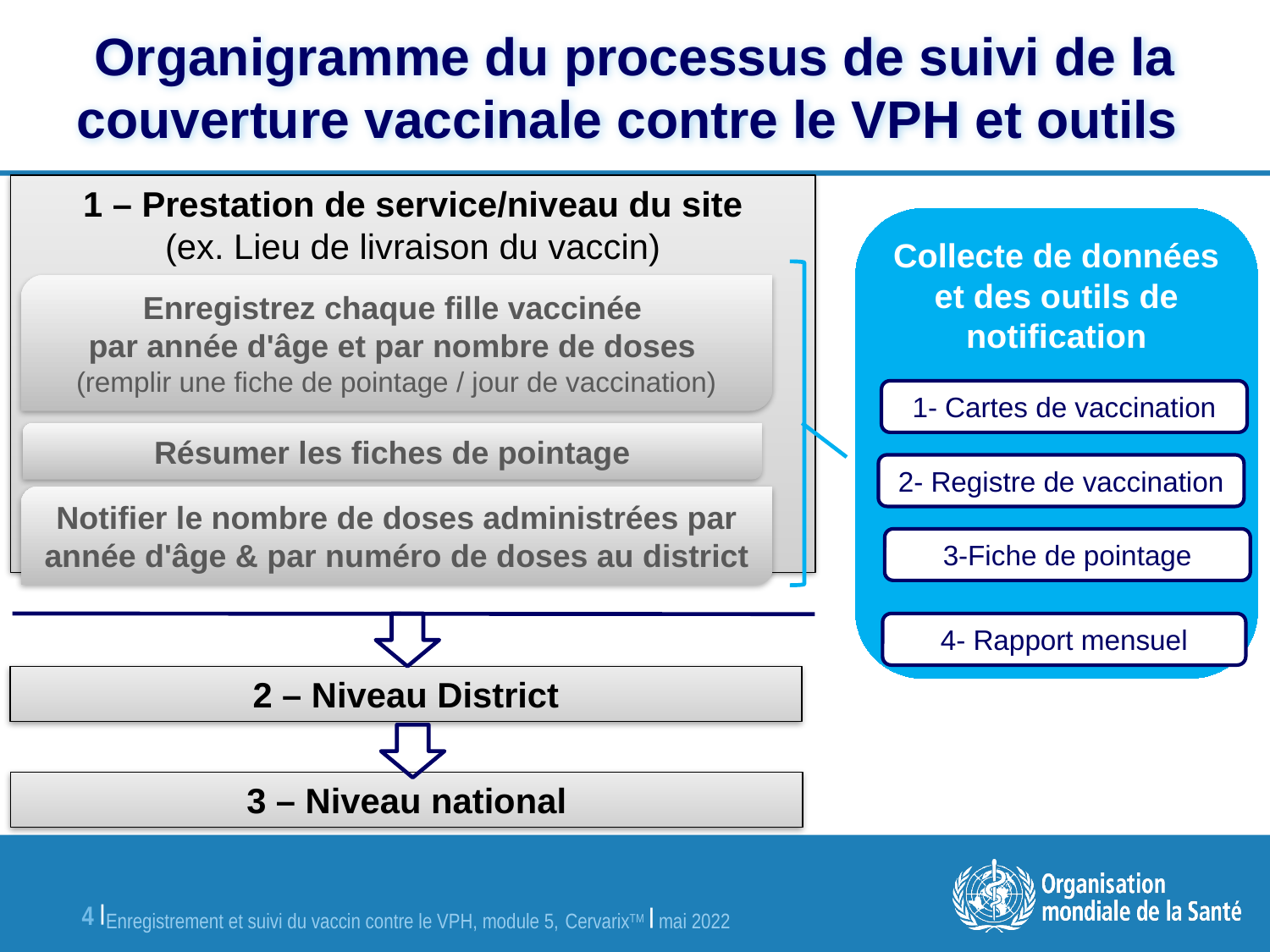

# Organigramme du processus de suivi de la couverture vaccinale contre le VPH et outils
1 – Prestation de service/niveau du site
(ex. Lieu de livraison du vaccin)

Collecte de données et des outils de notification

Enregistrez chaque fille vaccinée
par année d'âge et par nombre de doses
(remplir une fiche de pointage / jour de vaccination)
1- Cartes de vaccination
Résumer les fiches de pointage
2- Registre de vaccination
Notifier le nombre de doses administrées par année d'âge & par numéro de doses au district
3-Fiche de pointage

4- Rapport mensuel
2 – Niveau District

3 – Niveau national